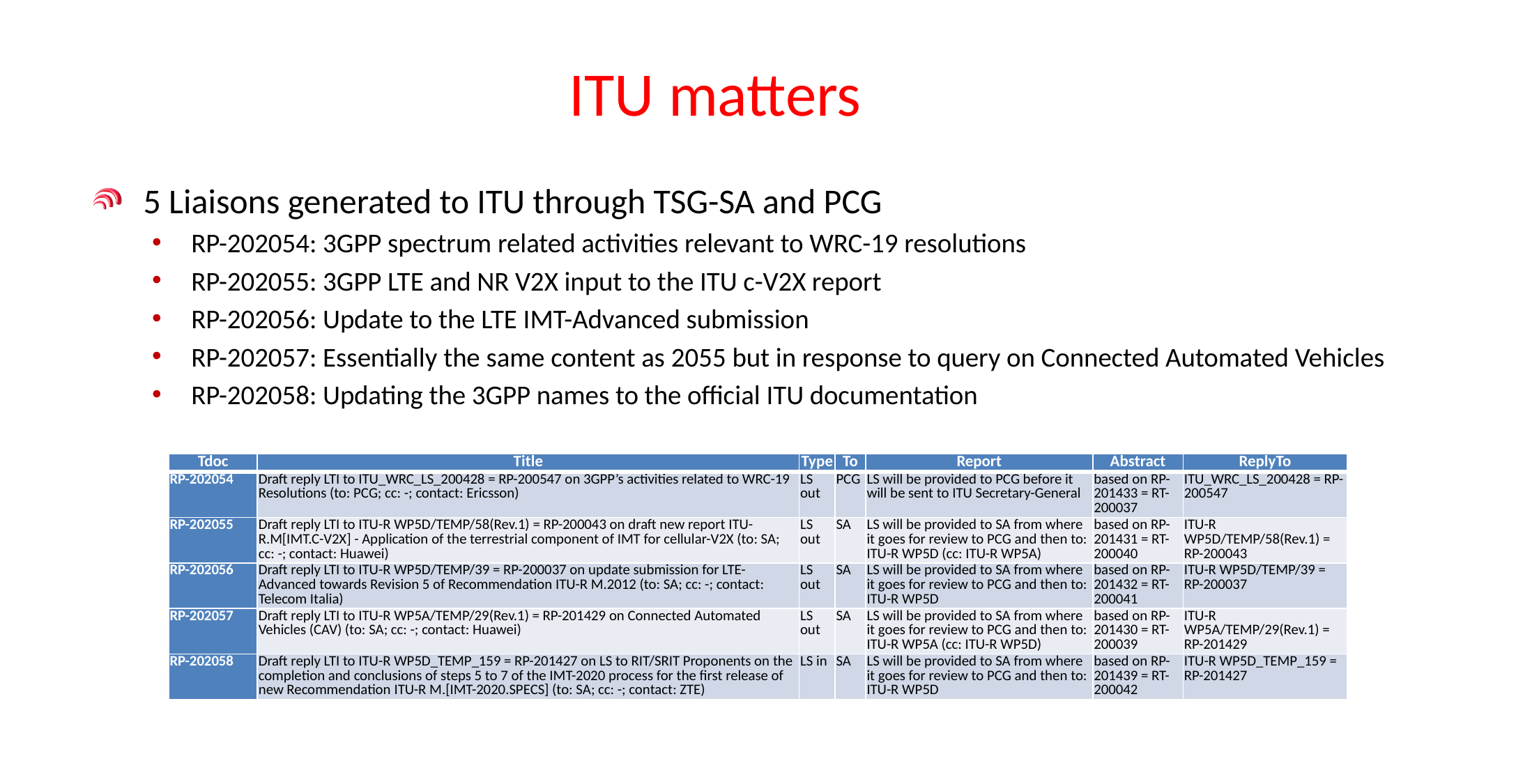

# ITU matters

5 Liaisons generated to ITU through TSG-SA and PCG
RP-202054: 3GPP spectrum related activities relevant to WRC-19 resolutions
RP-202055: 3GPP LTE and NR V2X input to the ITU c-V2X report
RP-202056: Update to the LTE IMT-Advanced submission
RP-202057: Essentially the same content as 2055 but in response to query on Connected Automated Vehicles
RP-202058: Updating the 3GPP names to the official ITU documentation

| Tdoc | Title | Type | To | Report | Abstract | ReplyTo |
| --- | --- | --- | --- | --- | --- | --- |
| RP-202054 | Draft reply LTI to ITU\_WRC\_LS\_200428 = RP-200547 on 3GPP’s activities related to WRC-19 Resolutions (to: PCG; cc: -; contact: Ericsson) | LS out | PCG | LS will be provided to PCG before it will be sent to ITU Secretary-General | based on RP-201433 = RT-200037 | ITU\_WRC\_LS\_200428 = RP-200547 |
| RP-202055 | Draft reply LTI to ITU-R WP5D/TEMP/58(Rev.1) = RP-200043 on draft new report ITU-R.M[IMT.C-V2X] - Application of the terrestrial component of IMT for cellular-V2X (to: SA; cc: -; contact: Huawei) | LS out | SA | LS will be provided to SA from where it goes for review to PCG and then to: ITU-R WP5D (cc: ITU-R WP5A) | based on RP-201431 = RT-200040 | ITU-R WP5D/TEMP/58(Rev.1) = RP-200043 |
| RP-202056 | Draft reply LTI to ITU-R WP5D/TEMP/39 = RP-200037 on update submission for LTE-Advanced towards Revision 5 of Recommendation ITU-R M.2012 (to: SA; cc: -; contact: Telecom Italia) | LS out | SA | LS will be provided to SA from where it goes for review to PCG and then to: ITU-R WP5D | based on RP-201432 = RT-200041 | ITU-R WP5D/TEMP/39 = RP-200037 |
| RP-202057 | Draft reply LTI to ITU-R WP5A/TEMP/29(Rev.1) = RP-201429 on Connected Automated Vehicles (CAV) (to: SA; cc: -; contact: Huawei) | LS out | SA | LS will be provided to SA from where it goes for review to PCG and then to: ITU-R WP5A (cc: ITU-R WP5D) | based on RP-201430 = RT-200039 | ITU-R WP5A/TEMP/29(Rev.1) = RP-201429 |
| RP-202058 | Draft reply LTI to ITU-R WP5D\_TEMP\_159 = RP-201427 on LS to RIT/SRIT Proponents on the completion and conclusions of steps 5 to 7 of the IMT-2020 process for the first release of new Recommendation ITU-R M.[IMT-2020.SPECS] (to: SA; cc: -; contact: ZTE) | LS in | SA | LS will be provided to SA from where it goes for review to PCG and then to: ITU-R WP5D | based on RP-201439 = RT-200042 | ITU-R WP5D\_TEMP\_159 = RP-201427 |